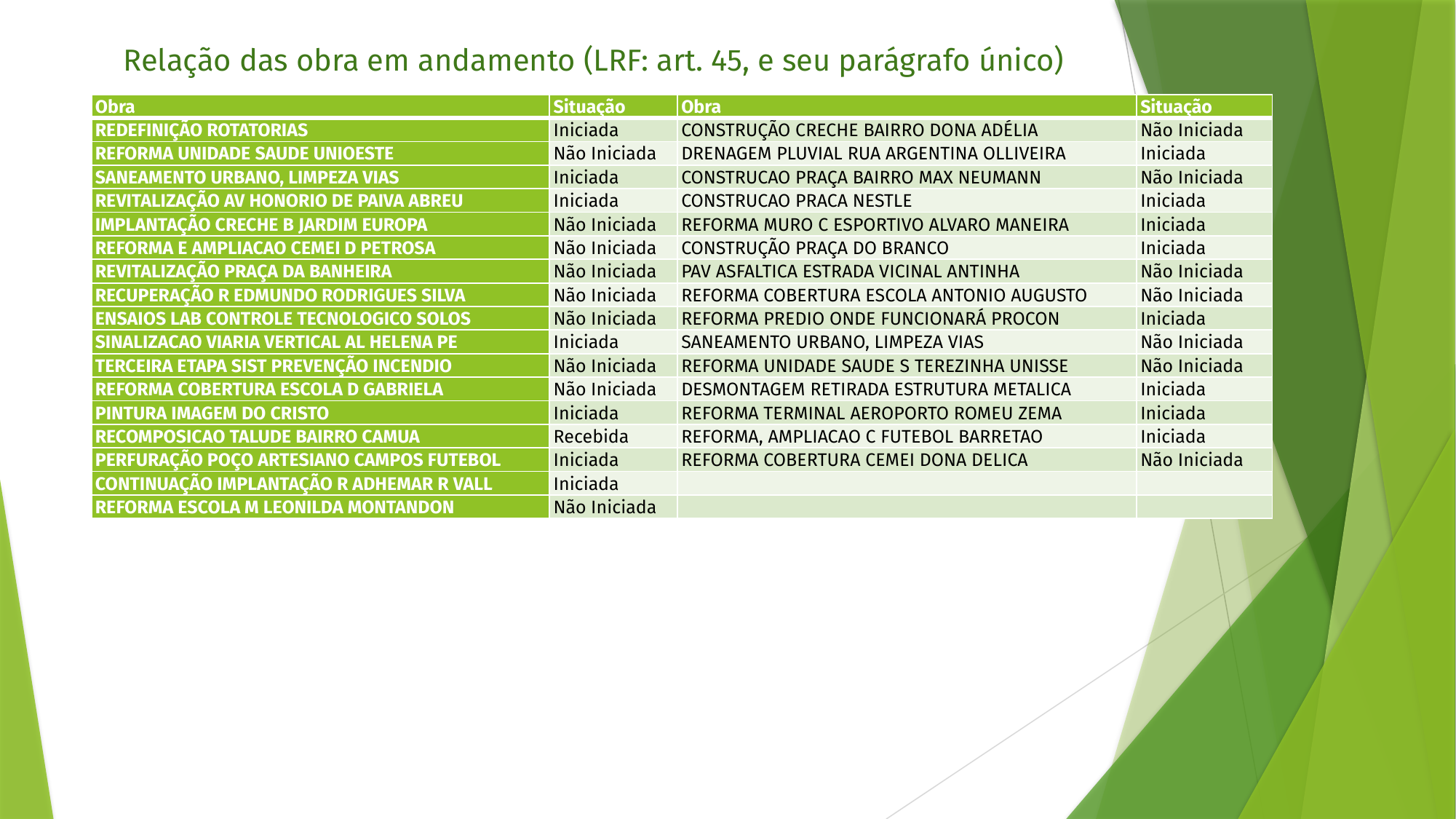

# Relação das obra em andamento (LRF: art. 45, e seu parágrafo único)
| Obra | Situação | Obra | Situação |
| --- | --- | --- | --- |
| REDEFINIÇÃO ROTATORIAS | Iniciada | CONSTRUÇÃO CRECHE BAIRRO DONA ADÉLIA | Não Iniciada |
| REFORMA UNIDADE SAUDE UNIOESTE | Não Iniciada | DRENAGEM PLUVIAL RUA ARGENTINA OLLIVEIRA | Iniciada |
| SANEAMENTO URBANO, LIMPEZA VIAS | Iniciada | CONSTRUCAO PRAÇA BAIRRO MAX NEUMANN | Não Iniciada |
| REVITALIZAÇÃO AV HONORIO DE PAIVA ABREU | Iniciada | CONSTRUCAO PRACA NESTLE | Iniciada |
| IMPLANTAÇÃO CRECHE B JARDIM EUROPA | Não Iniciada | REFORMA MURO C ESPORTIVO ALVARO MANEIRA | Iniciada |
| REFORMA E AMPLIACAO CEMEI D PETROSA | Não Iniciada | CONSTRUÇÃO PRAÇA DO BRANCO | Iniciada |
| REVITALIZAÇÃO PRAÇA DA BANHEIRA | Não Iniciada | PAV ASFALTICA ESTRADA VICINAL ANTINHA | Não Iniciada |
| RECUPERAÇÃO R EDMUNDO RODRIGUES SILVA | Não Iniciada | REFORMA COBERTURA ESCOLA ANTONIO AUGUSTO | Não Iniciada |
| ENSAIOS LAB CONTROLE TECNOLOGICO SOLOS | Não Iniciada | REFORMA PREDIO ONDE FUNCIONARÁ PROCON | Iniciada |
| SINALIZACAO VIARIA VERTICAL AL HELENA PE | Iniciada | SANEAMENTO URBANO, LIMPEZA VIAS | Não Iniciada |
| TERCEIRA ETAPA SIST PREVENÇÃO INCENDIO | Não Iniciada | REFORMA UNIDADE SAUDE S TEREZINHA UNISSE | Não Iniciada |
| REFORMA COBERTURA ESCOLA D GABRIELA | Não Iniciada | DESMONTAGEM RETIRADA ESTRUTURA METALICA | Iniciada |
| PINTURA IMAGEM DO CRISTO | Iniciada | REFORMA TERMINAL AEROPORTO ROMEU ZEMA | Iniciada |
| RECOMPOSICAO TALUDE BAIRRO CAMUA | Recebida | REFORMA, AMPLIACAO C FUTEBOL BARRETAO | Iniciada |
| PERFURAÇÃO POÇO ARTESIANO CAMPOS FUTEBOL | Iniciada | REFORMA COBERTURA CEMEI DONA DELICA | Não Iniciada |
| CONTINUAÇÃO IMPLANTAÇÃO R ADHEMAR R VALL | Iniciada |  |  |
| REFORMA ESCOLA M LEONILDA MONTANDON | Não Iniciada |  |  |